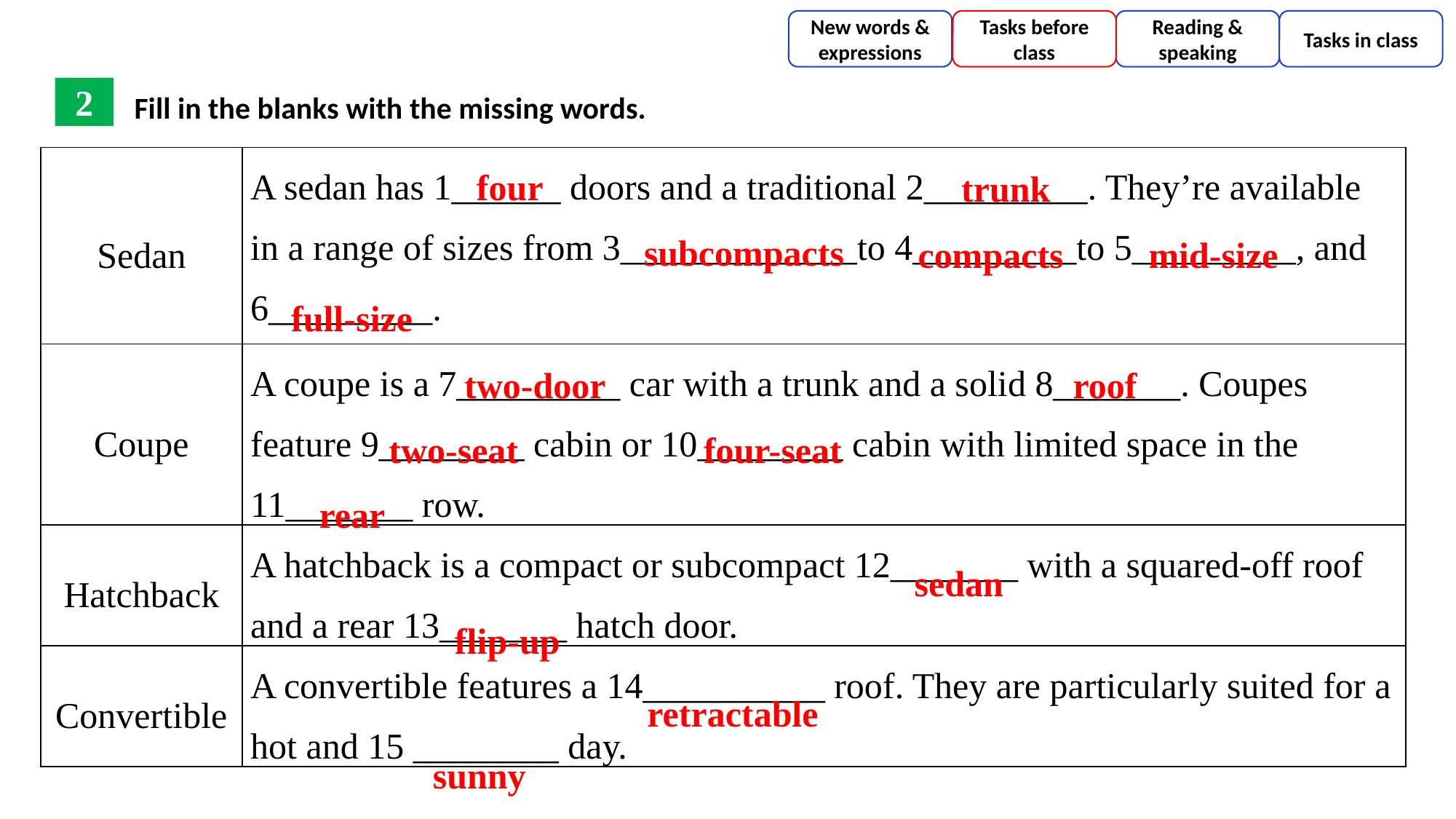

New words & expressions
Tasks before class
Reading & speaking
Tasks in class
Fill in the blanks with the missing words.

2
| Sedan | A sedan has 1\_\_\_\_\_\_ doors and a traditional 2\_\_\_\_\_\_\_\_\_. They’re available in a range of sizes from 3\_\_\_\_\_\_\_\_\_\_\_\_\_to 4\_\_\_\_\_\_\_\_\_to 5\_\_\_\_\_\_\_\_\_, and 6\_\_\_\_\_\_\_\_\_. |
| --- | --- |
| Coupe | A coupe is a 7\_\_\_\_\_\_\_\_\_ car with a trunk and a solid 8\_\_\_\_\_\_\_. Coupes feature 9\_\_\_\_\_\_\_\_ cabin or 10\_\_\_\_\_\_\_\_ cabin with limited space in the 11\_\_\_\_\_\_\_ row. |
| Hatchback | A hatchback is a compact or subcompact 12\_\_\_\_\_\_\_ with a squared-off roof and a rear 13\_\_\_\_\_\_\_ hatch door. |
| Convertible | A convertible features a 14\_\_\_\_\_\_\_\_\_\_ roof. They are particularly suited for a hot and 15 \_\_\_\_\_\_\_\_ day. |
four
trunk
subcompacts
compacts
mid-size
full-size
two-door
roof
two-seat
four-seat
rear
sedan
flip-up
retractable
sunny